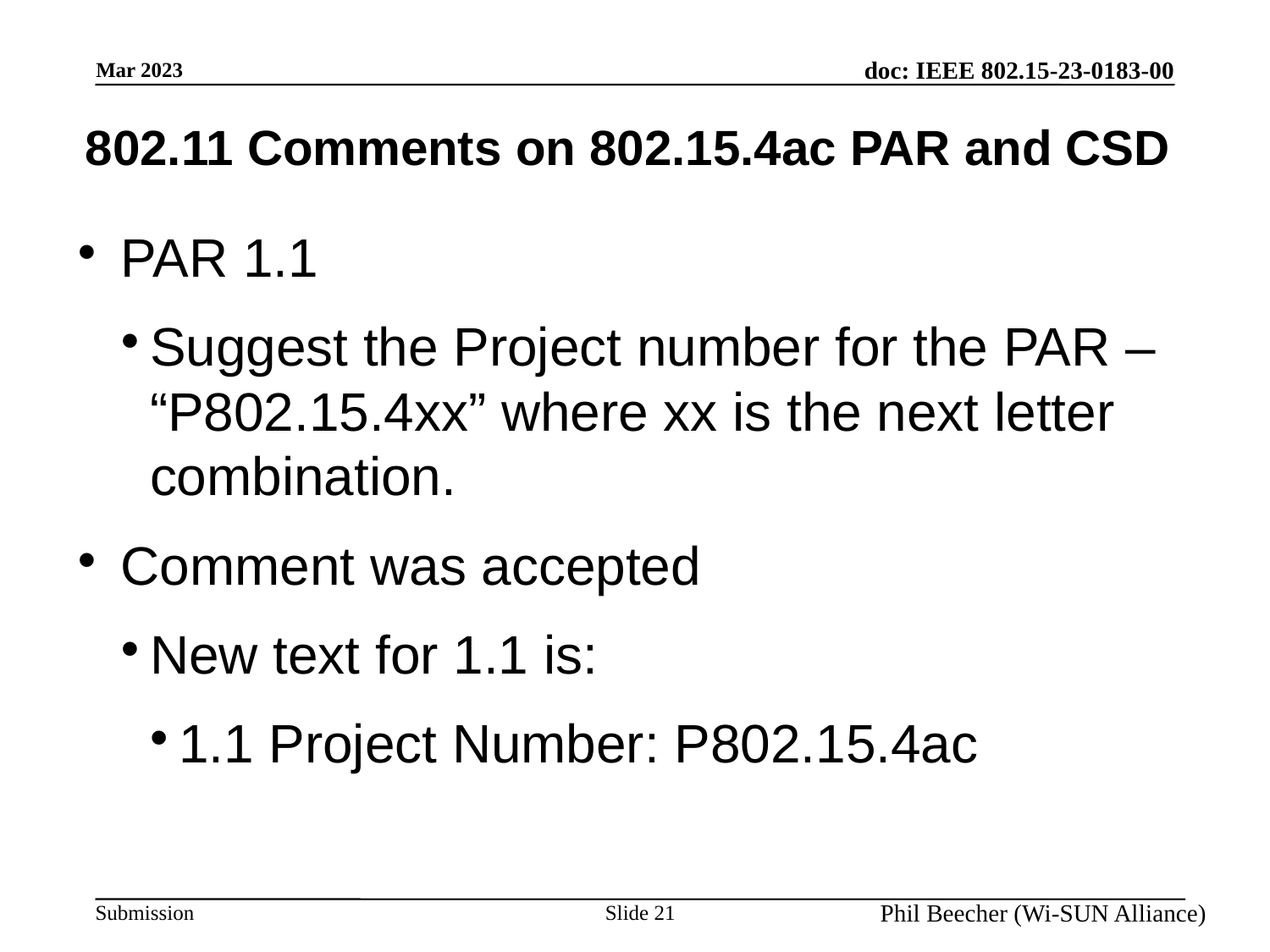

802.11 Comments on 802.15.4ac PAR and CSD
PAR 1.1
Suggest the Project number for the PAR – “P802.15.4xx” where xx is the next letter combination.
Comment was accepted
New text for 1.1 is:
1.1 Project Number: P802.15.4ac
Slide 21